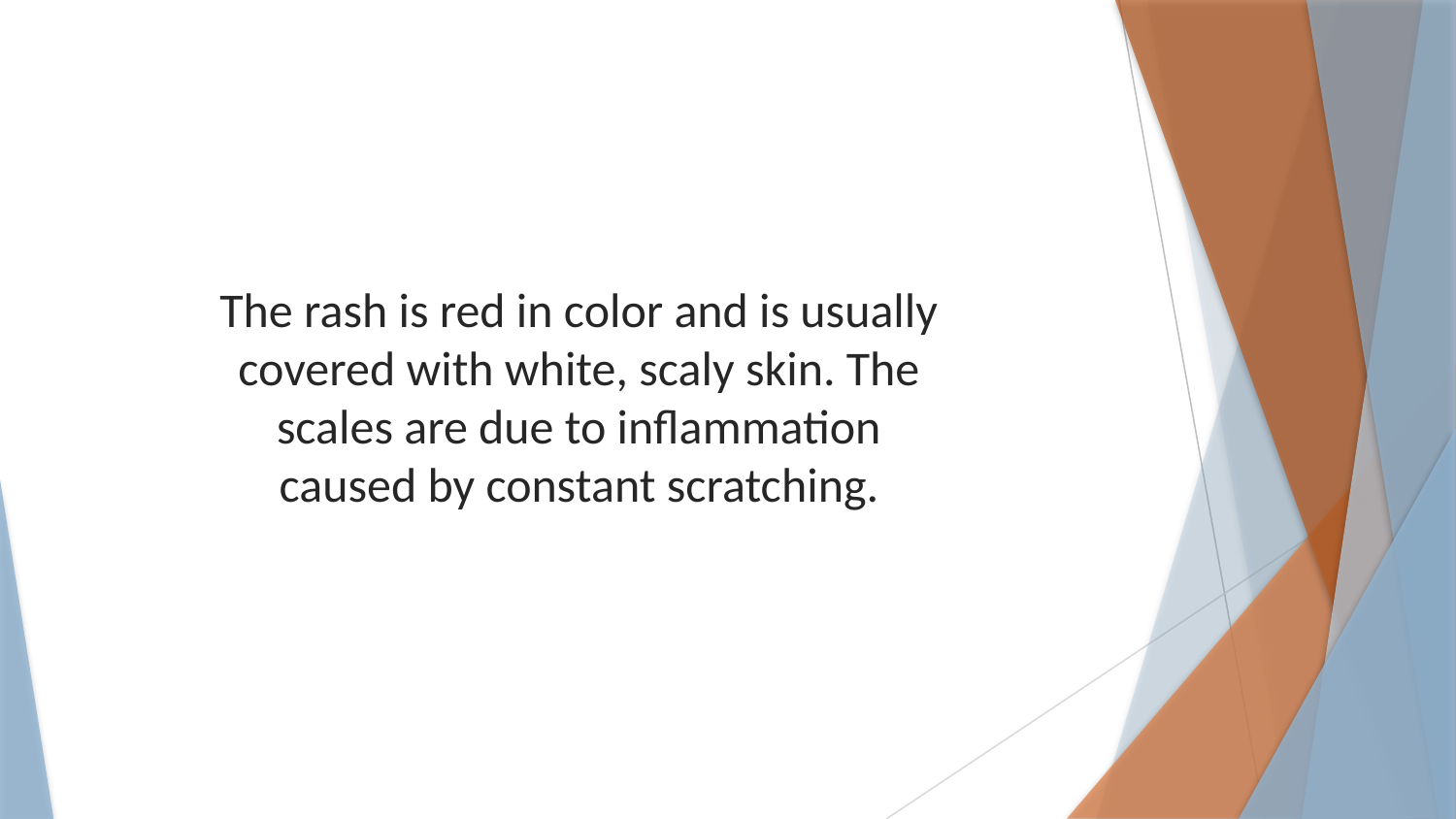

The rash is red in color and is usually covered with white, scaly skin. The scales are due to inflammation caused by constant scratching.